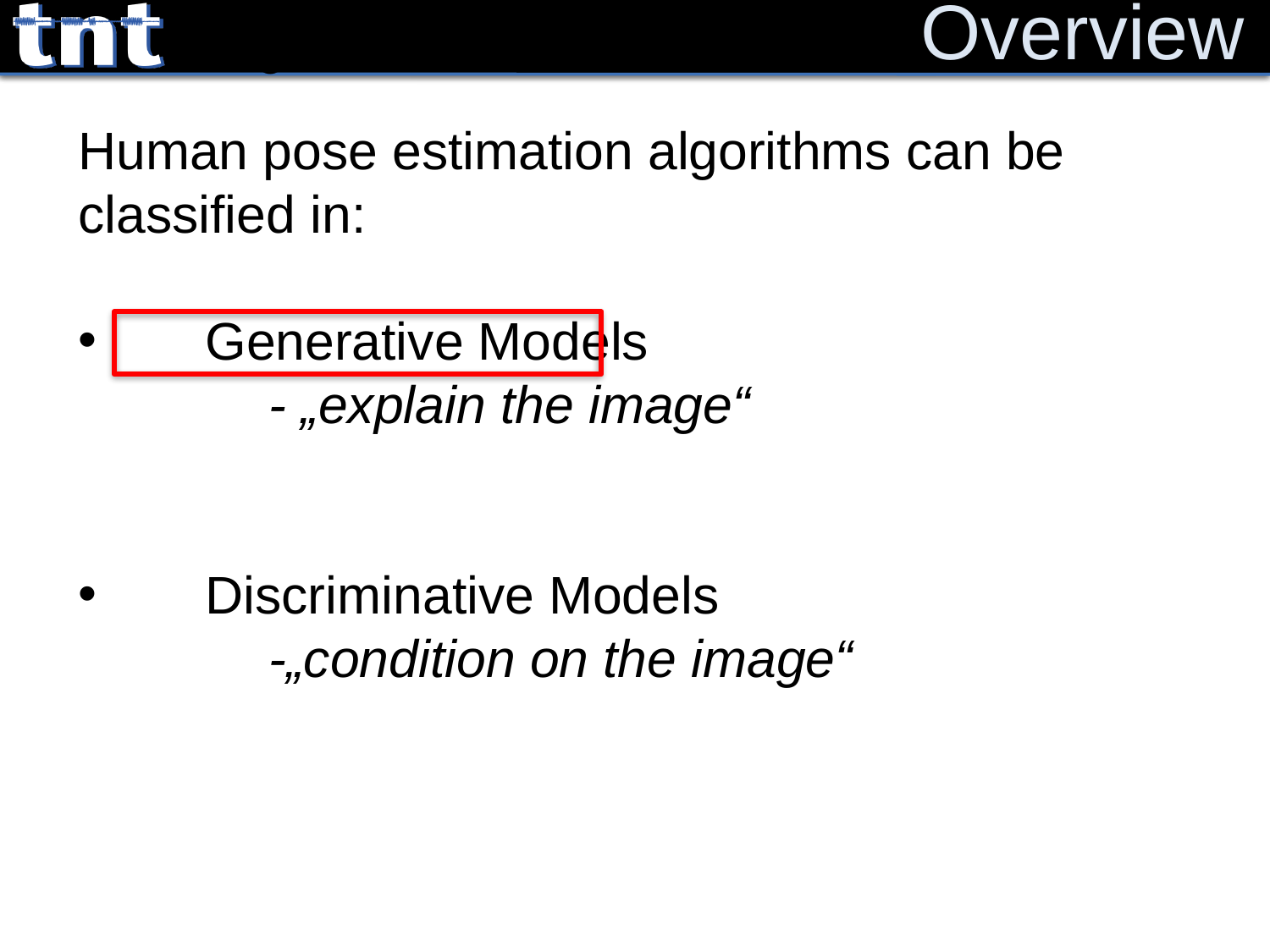

# Overview
3
Human pose estimation algorithms can be classified in:

 	Generative Models
	- „explain the image“

 	Discriminative Models
	-„condition on the image“